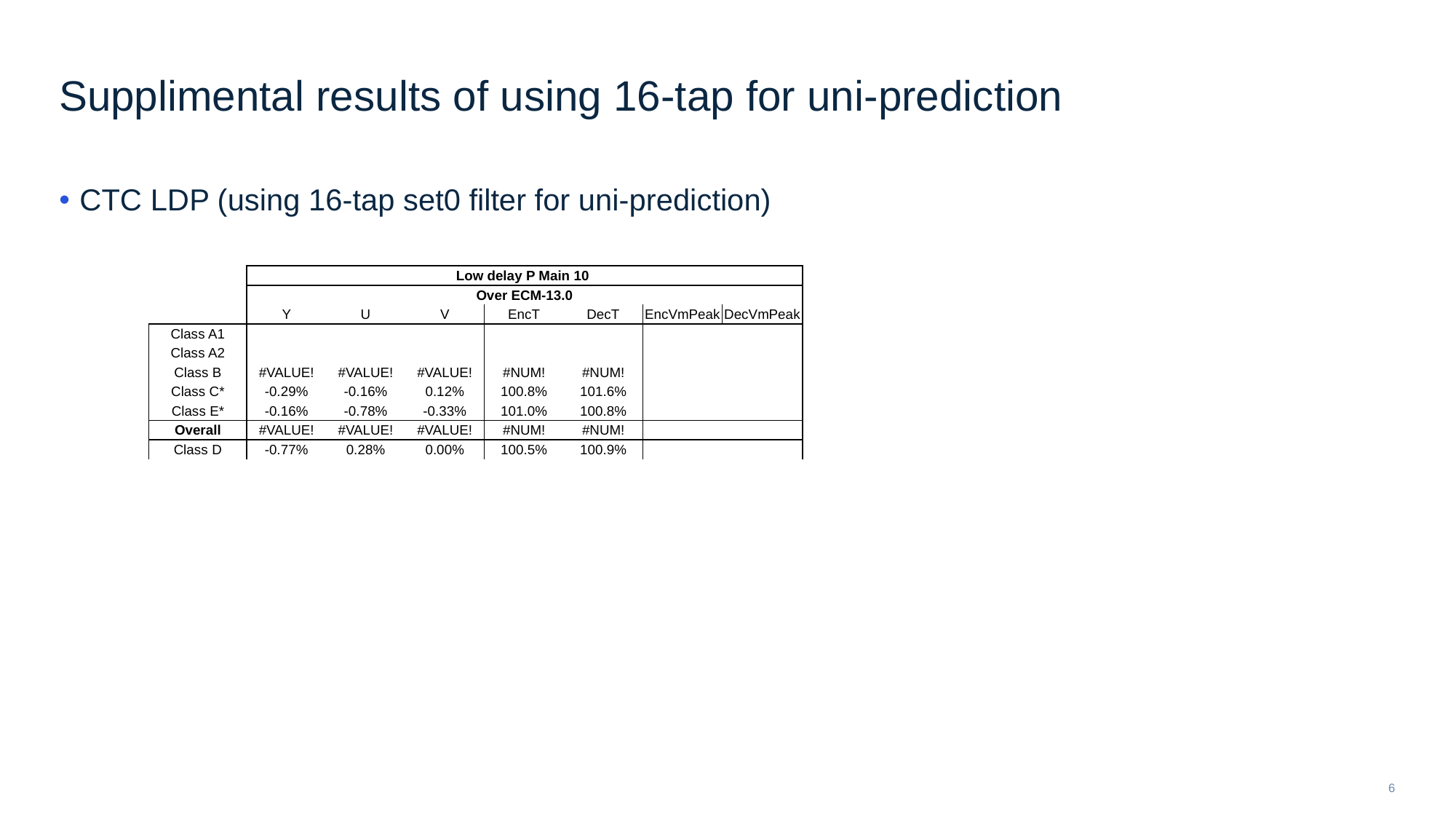

# Supplimental results of using 16-tap for uni-prediction
CTC LDP (using 16-tap set0 filter for uni-prediction)

|  | Low delay P Main 10 |  |  |  |  |  |  |
| --- | --- | --- | --- | --- | --- | --- | --- |
|  | Over ECM-13.0 |  |  |  |  |  |  |
|  | Y | U | V | EncT | DecT | EncVmPeak | DecVmPeak |
| Class A1 |  |  |  |  |  |  |  |
| Class A2 |  |  |  |  |  |  |  |
| Class B | #VALUE! | #VALUE! | #VALUE! | #NUM! | #NUM! |  |  |
| Class C\* | -0.29% | -0.16% | 0.12% | 100.8% | 101.6% |  |  |
| Class E\* | -0.16% | -0.78% | -0.33% | 101.0% | 100.8% |  |  |
| Overall | #VALUE! | #VALUE! | #VALUE! | #NUM! | #NUM! |  |  |
| Class D | -0.77% | 0.28% | 0.00% | 100.5% | 100.9% |  |  |